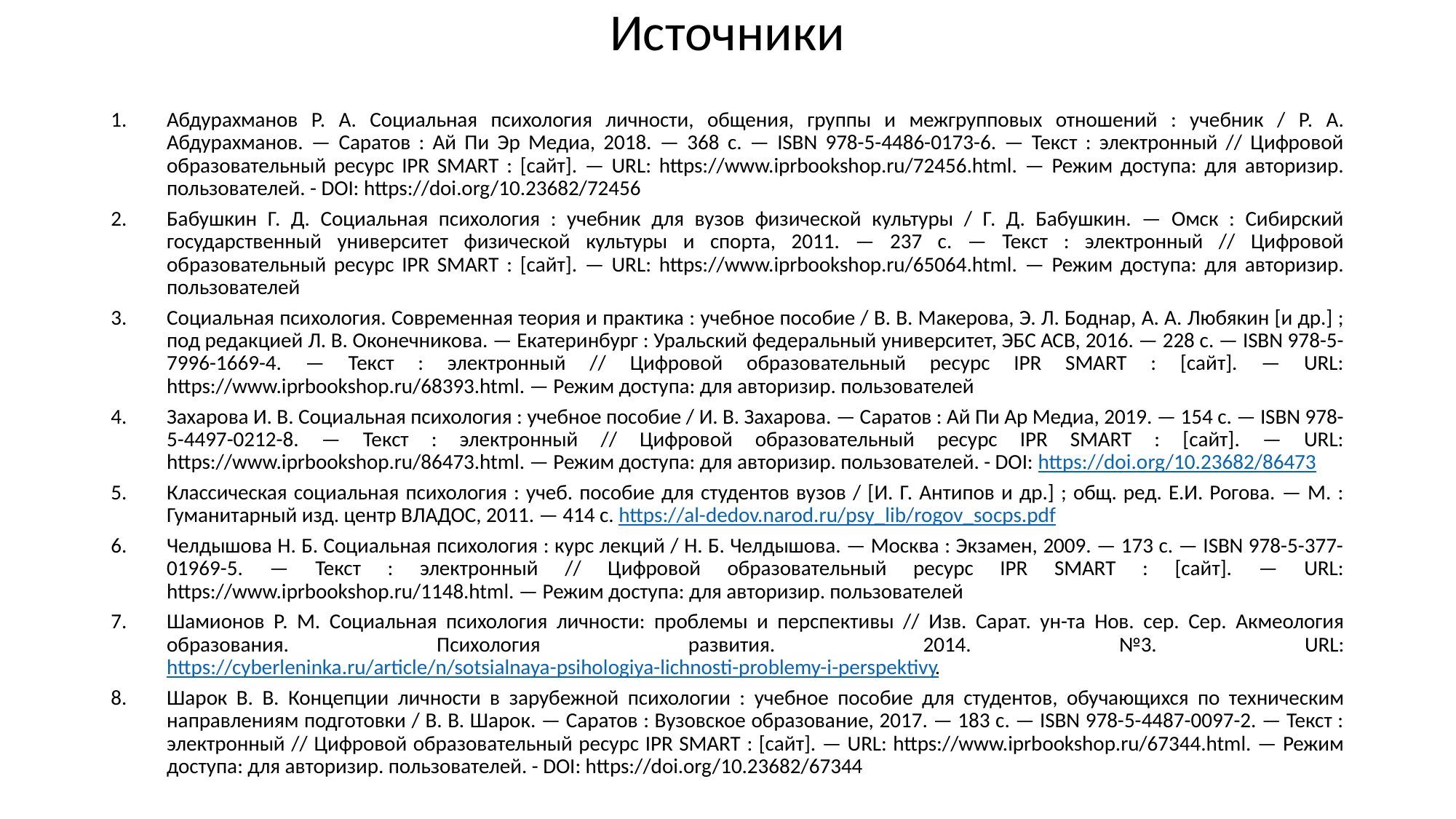

# Источники
Абдурахманов Р. А. Социальная психология личности, общения, группы и межгрупповых отношений : учебник / Р. А. Абдурахманов. — Саратов : Ай Пи Эр Медиа, 2018. — 368 c. — ISBN 978-5-4486-0173-6. — Текст : электронный // Цифровой образовательный ресурс IPR SMART : [сайт]. — URL: https://www.iprbookshop.ru/72456.html. — Режим доступа: для авторизир. пользователей. - DOI: https://doi.org/10.23682/72456
Бабушкин Г. Д. Социальная психология : учебник для вузов физической культуры / Г. Д. Бабушкин. — Омск : Сибирский государственный университет физической культуры и спорта, 2011. — 237 c. — Текст : электронный // Цифровой образовательный ресурс IPR SMART : [сайт]. — URL: https://www.iprbookshop.ru/65064.html. — Режим доступа: для авторизир. пользователей
Социальная психология. Современная теория и практика : учебное пособие / В. В. Макерова, Э. Л. Боднар, А. А. Любякин [и др.] ; под редакцией Л. В. Оконечникова. — Екатеринбург : Уральский федеральный университет, ЭБС АСВ, 2016. — 228 c. — ISBN 978-5-7996-1669-4. — Текст : электронный // Цифровой образовательный ресурс IPR SMART : [сайт]. — URL: https://www.iprbookshop.ru/68393.html. — Режим доступа: для авторизир. пользователей
Захарова И. В. Социальная психология : учебное пособие / И. В. Захарова. — Саратов : Ай Пи Ар Медиа, 2019. — 154 c. — ISBN 978-5-4497-0212-8. — Текст : электронный // Цифровой образовательный ресурс IPR SMART : [сайт]. — URL: https://www.iprbookshop.ru/86473.html. — Режим доступа: для авторизир. пользователей. - DOI: https://doi.org/10.23682/86473
Классическая социальная психология : учеб. пособие для студентов вузов / [И. Г. Антипов и др.] ; общ. ред. Е.И. Рогова. — М. : Гуманитарный изд. центр ВЛАДОС, 2011. — 414 с. https://al-dedov.narod.ru/psy_lib/rogov_socps.pdf
Челдышова Н. Б. Социальная психология : курс лекций / Н. Б. Челдышова. — Москва : Экзамен, 2009. — 173 c. — ISBN 978-5-377-01969-5. — Текст : электронный // Цифровой образовательный ресурс IPR SMART : [сайт]. — URL: https://www.iprbookshop.ru/1148.html. — Режим доступа: для авторизир. пользователей
Шамионов Р. М. Социальная психология личности: проблемы и перспективы // Изв. Сарат. ун-та Нов. сер. Сер. Акмеология образования. Психология развития. 2014. №3. URL: https://cyberleninka.ru/article/n/sotsialnaya-psihologiya-lichnosti-problemy-i-perspektivy.
Шарок В. В. Концепции личности в зарубежной психологии : учебное пособие для студентов, обучающихся по техническим направлениям подготовки / В. В. Шарок. — Саратов : Вузовское образование, 2017. — 183 c. — ISBN 978-5-4487-0097-2. — Текст : электронный // Цифровой образовательный ресурс IPR SMART : [сайт]. — URL: https://www.iprbookshop.ru/67344.html. — Режим доступа: для авторизир. пользователей. - DOI: https://doi.org/10.23682/67344